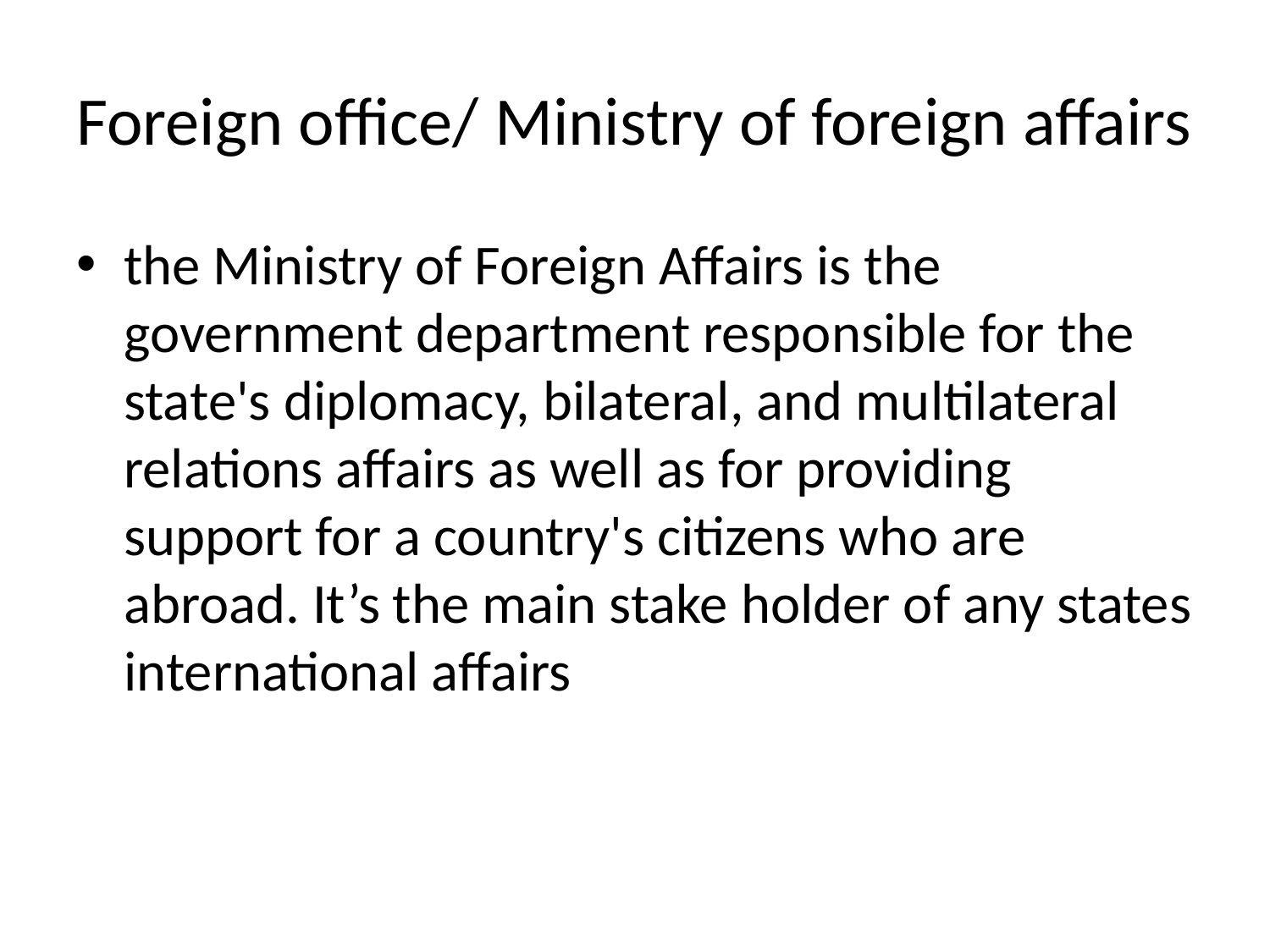

# Foreign office/ Ministry of foreign affairs
the Ministry of Foreign Affairs is the government department responsible for the state's diplomacy, bilateral, and multilateral relations affairs as well as for providing support for a country's citizens who are abroad. It’s the main stake holder of any states international affairs